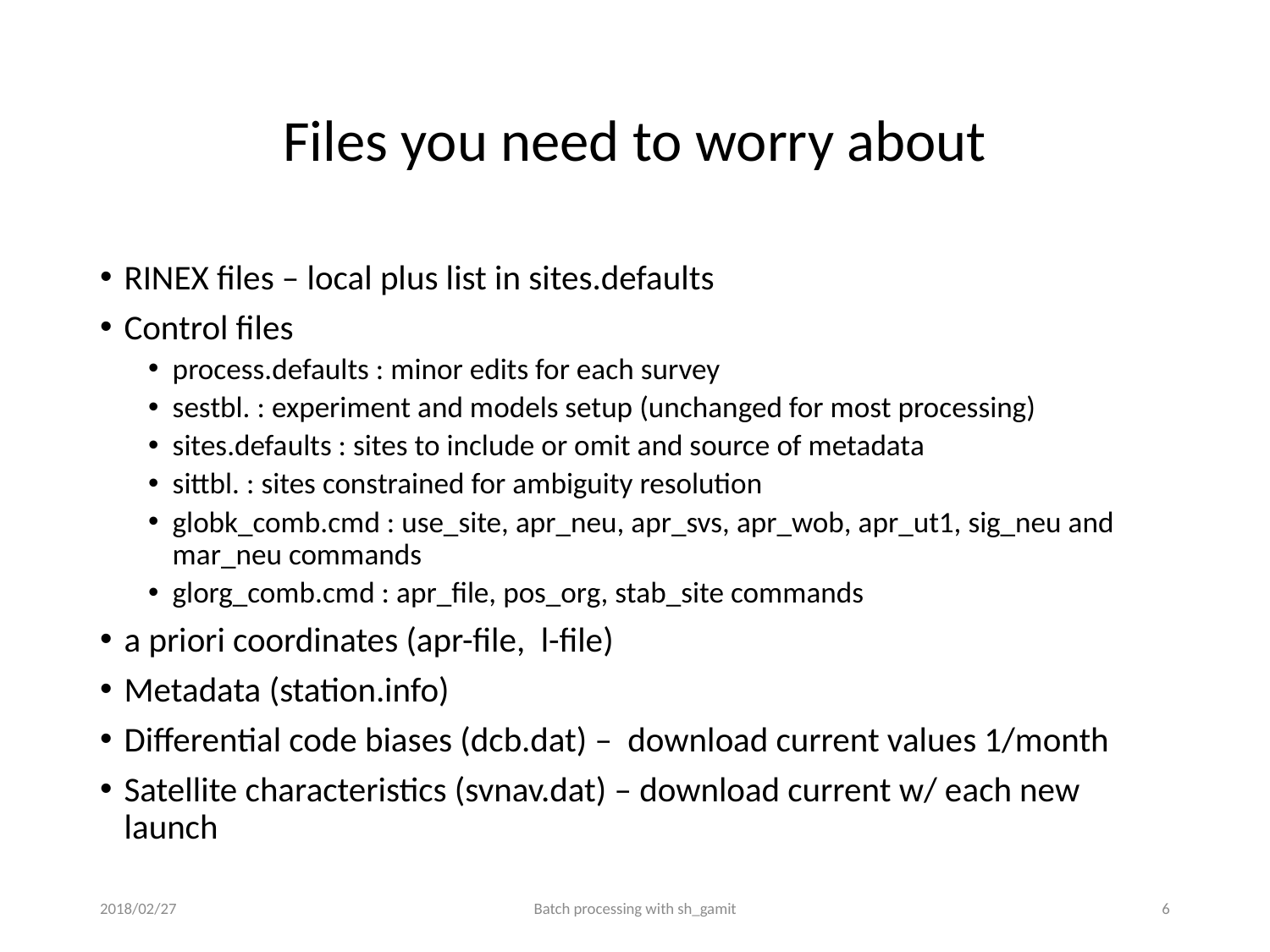

# Files you need to worry about
RINEX files – local plus list in sites.defaults
Control files
process.defaults : minor edits for each survey
sestbl. : experiment and models setup (unchanged for most processing)
sites.defaults : sites to include or omit and source of metadata
sittbl. : sites constrained for ambiguity resolution
globk_comb.cmd : use_site, apr_neu, apr_svs, apr_wob, apr_ut1, sig_neu and mar_neu commands
glorg_comb.cmd : apr_file, pos_org, stab_site commands
a priori coordinates (apr-file,  l-file)
Metadata (station.info)
Differential code biases (dcb.dat) –  download current values 1/month
Satellite characteristics (svnav.dat) – download current w/ each new launch

2018/02/27
Batch processing with sh_gamit
6